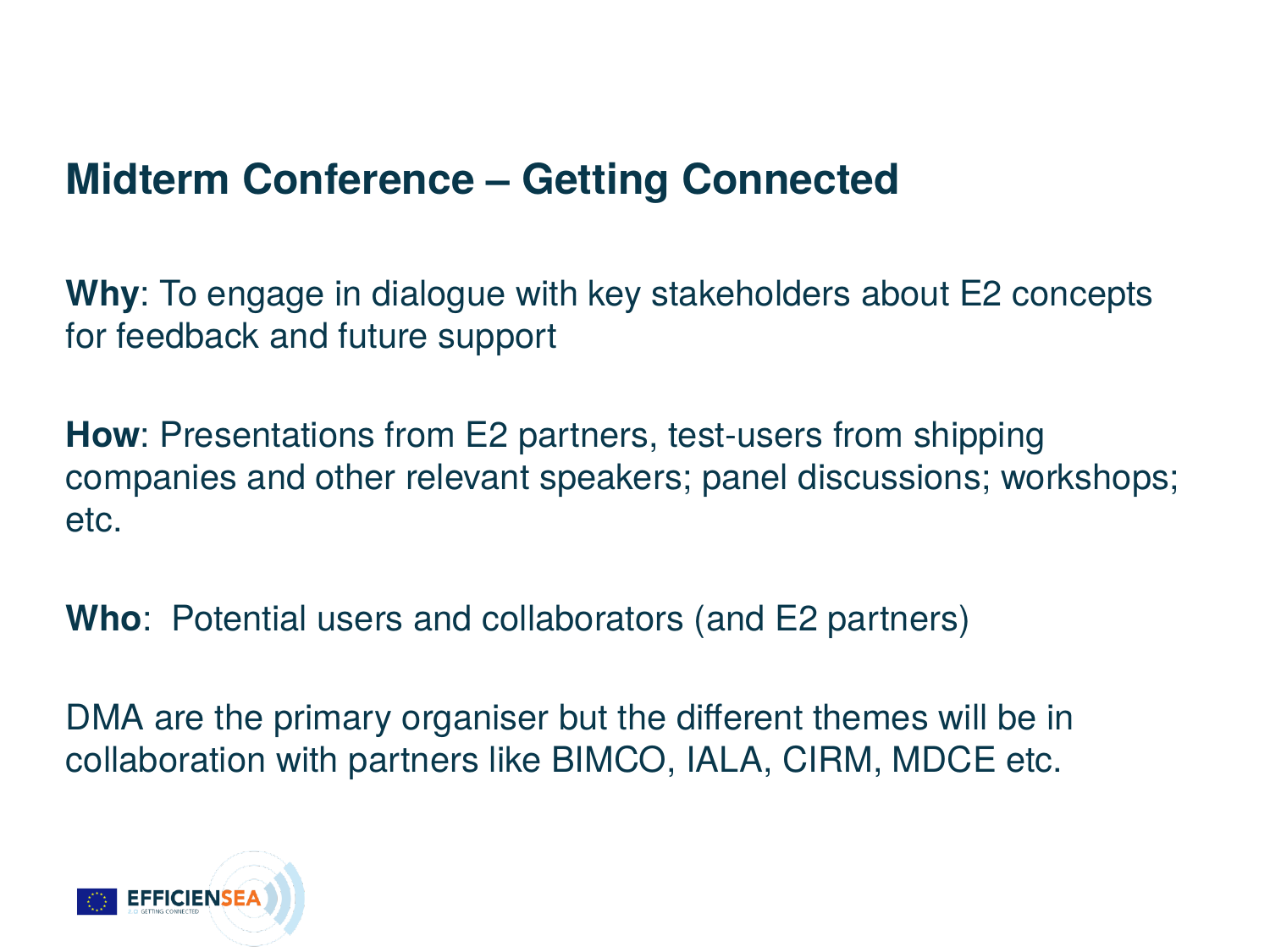

# Midterm Conference – Getting Connected
Why: To engage in dialogue with key stakeholders about E2 concepts for feedback and future support

How: Presentations from E2 partners, test-users from shipping companies and other relevant speakers; panel discussions; workshops; etc.

Who:  Potential users and collaborators (and E2 partners)

DMA are the primary organiser but the different themes will be in collaboration with partners like BIMCO, IALA, CIRM, MDCE etc.